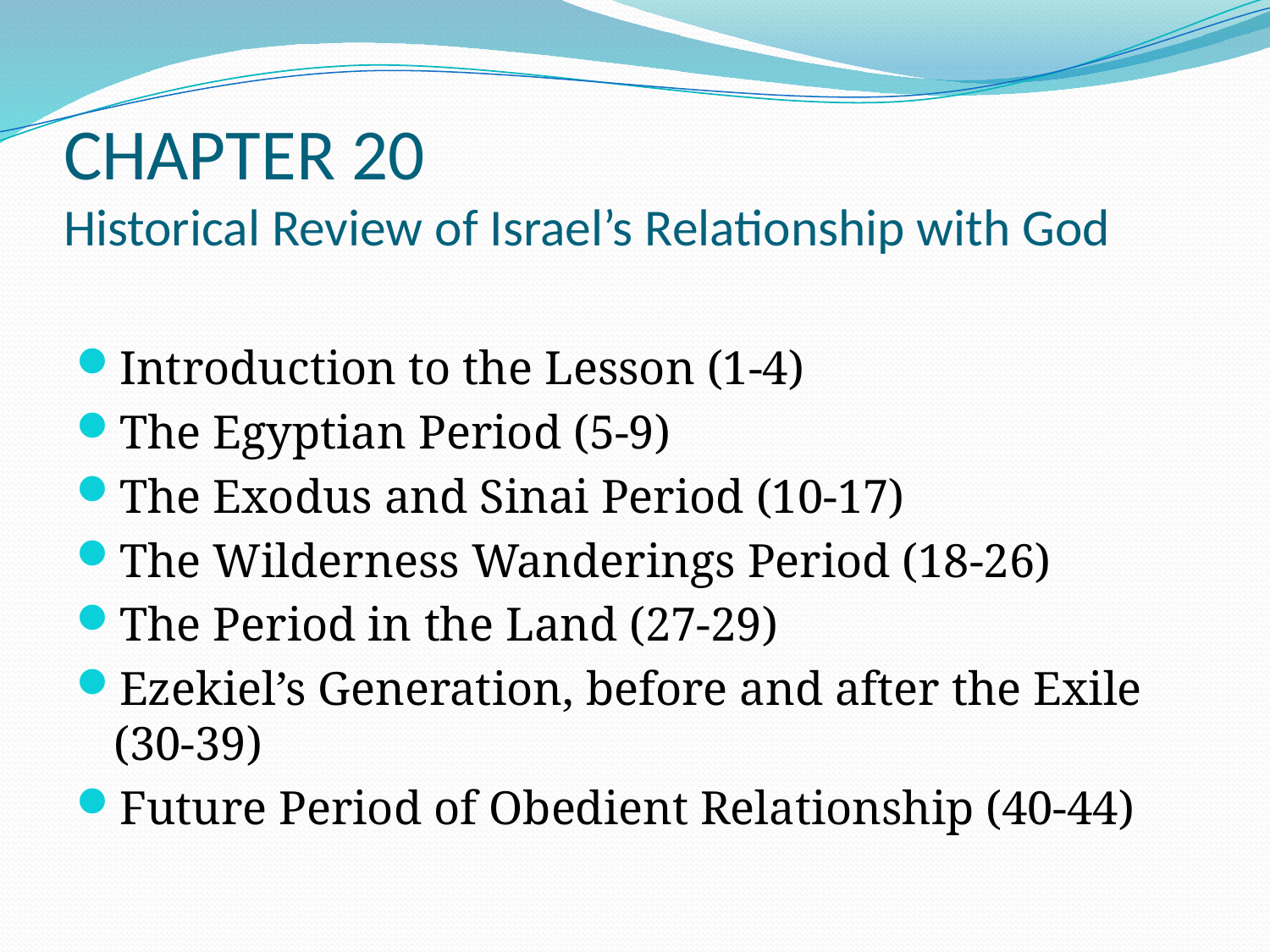

# CHAPTER 20 Historical Review of Israel’s Relationship with God

Introduction to the Lesson (1-4)
The Egyptian Period (5-9)
The Exodus and Sinai Period (10-17)
The Wilderness Wanderings Period (18-26)
The Period in the Land (27-29)
Ezekiel’s Generation, before and after the Exile (30-39)
Future Period of Obedient Relationship (40-44)